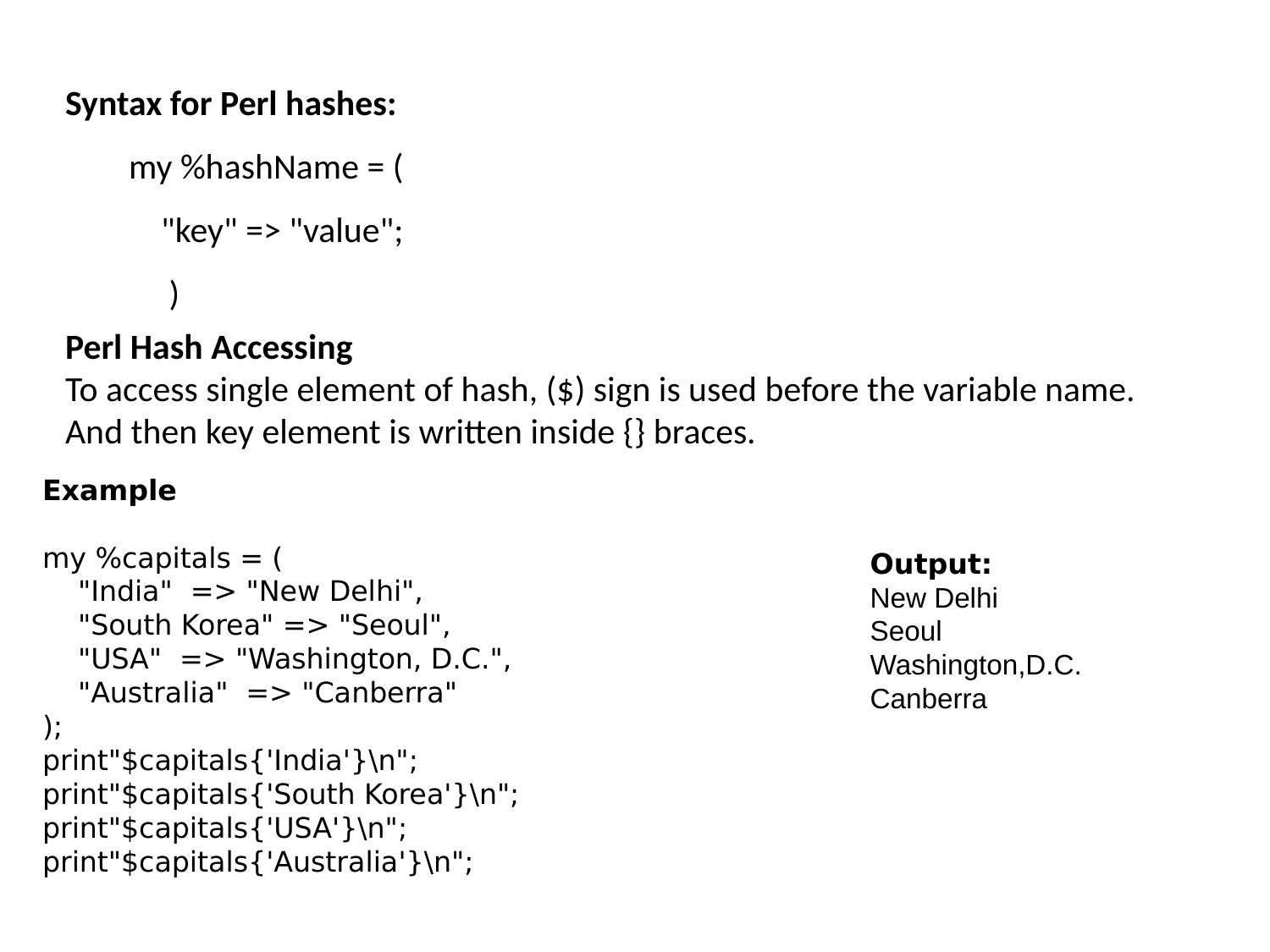

Syntax for Perl hashes:
my %hashName = (
    "key" => "value";
     )
Perl Hash Accessing
To access single element of hash, ($) sign is used before the variable name. And then key element is written inside {} braces.
Example

my %capitals = (
    "India"  => "New Delhi",
    "South Korea" => "Seoul",
    "USA"  => "Washington, D.C.",
    "Australia"  => "Canberra"
);
print"$capitals{'India'}\n";
print"$capitals{'South Korea'}\n";
print"$capitals{'USA'}\n";
print"$capitals{'Australia'}\n";

Output:
New Delhi
Seoul
Washington,D.C. Canberra